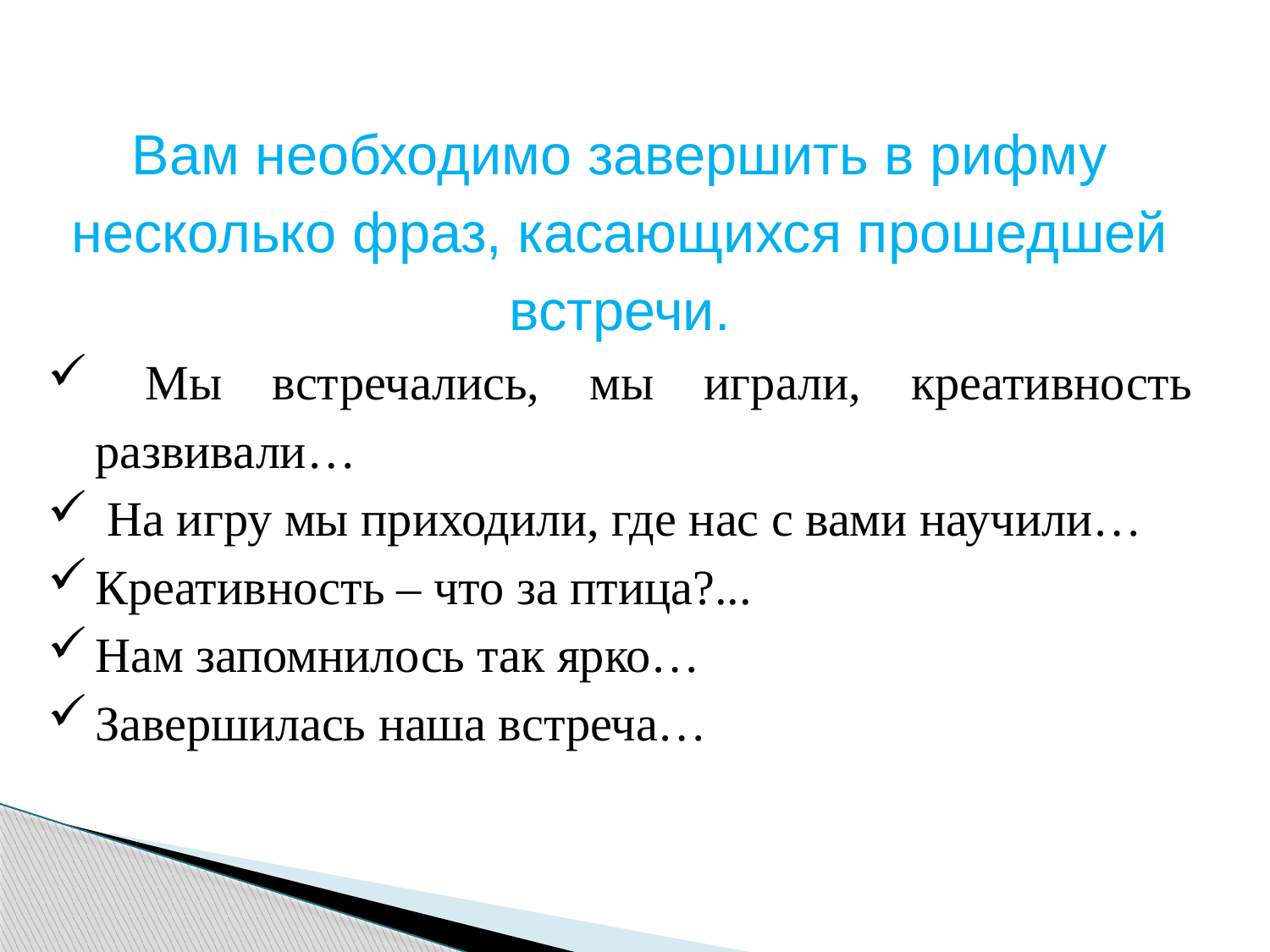

Вам необходимо завершить в рифму несколько фраз, касающихся прошедшей встречи.
 Мы встречались, мы играли, креативность развивали…
 На игру мы приходили, где нас с вами научили…
Креативность – что за птица?...
Нам запомнилось так ярко…
Завершилась наша встреча…